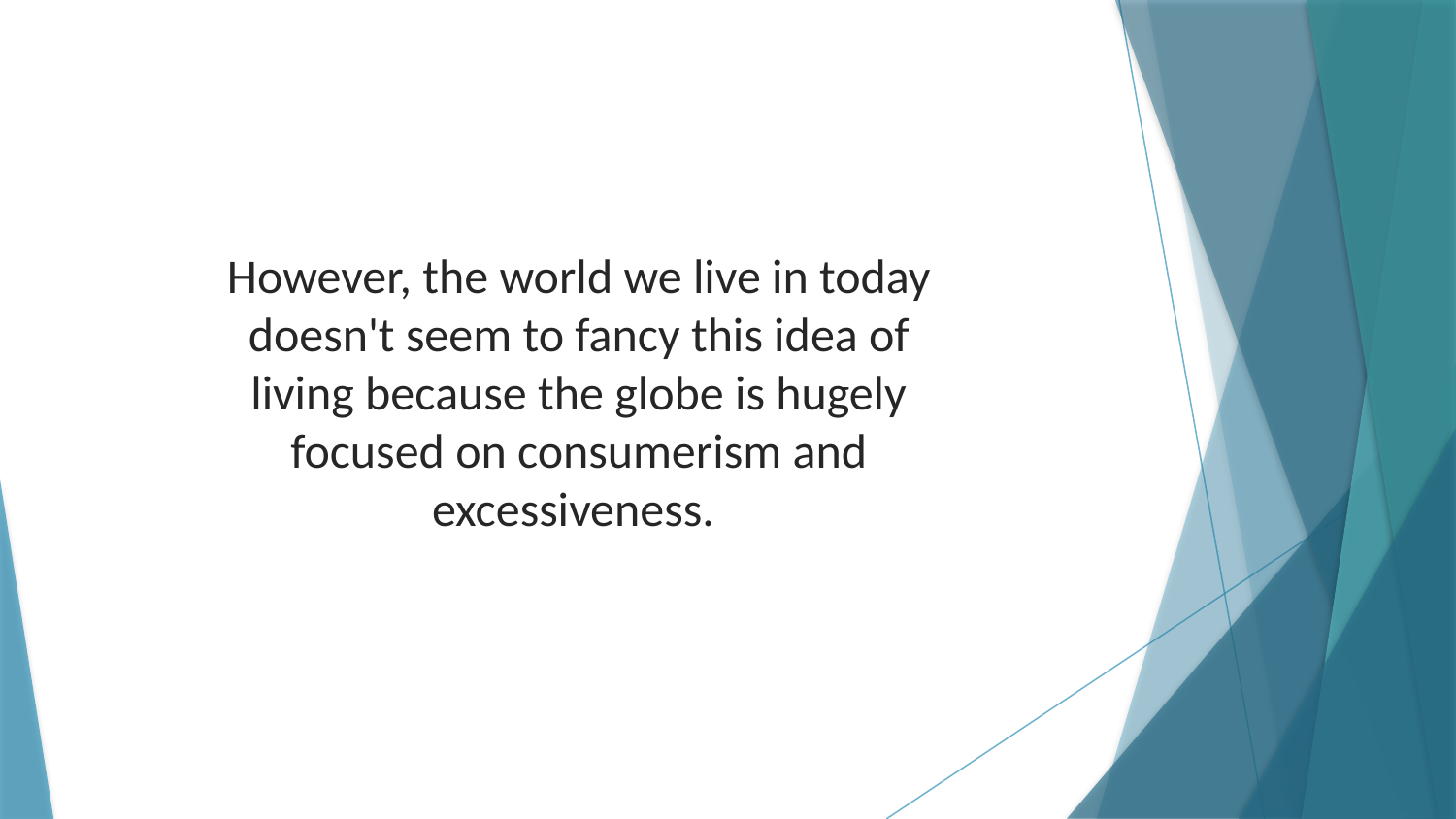

However, the world we live in today doesn't seem to fancy this idea of living because the globe is hugely focused on consumerism and excessiveness.